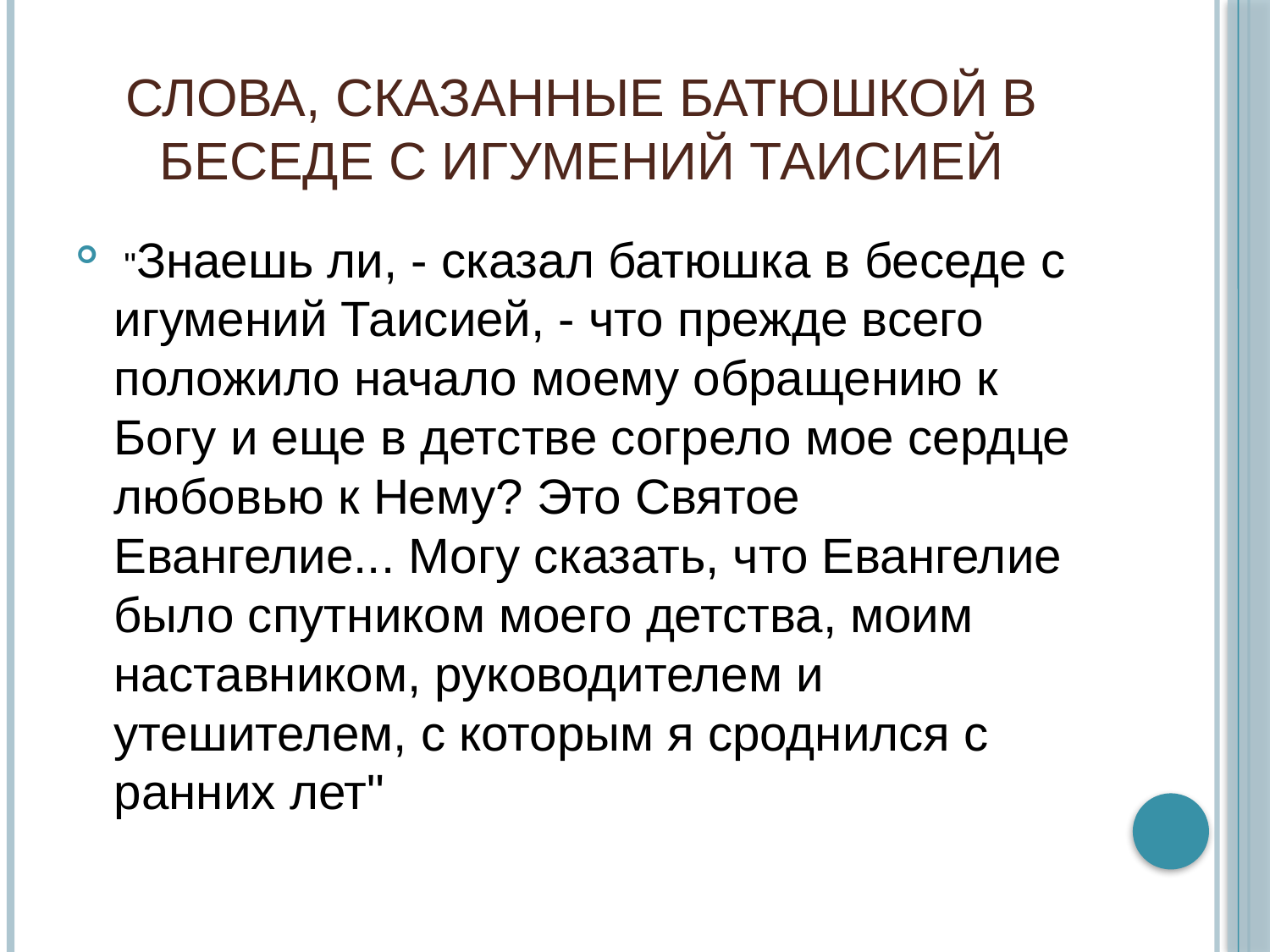

# Слова, сказанные батюшкой в беседе с игумений Таисией
 "Знаешь ли, - сказал батюшка в беседе с игумений Таисией, - что прежде всего положило начало моему обращению к Богу и еще в детстве согрело мое сердце любовью к Нему? Это Святое Евангелие... Могу сказать, что Евангелие было спутником моего детства, моим наставником, руководителем и утешителем, с которым я сроднился с ранних лет"